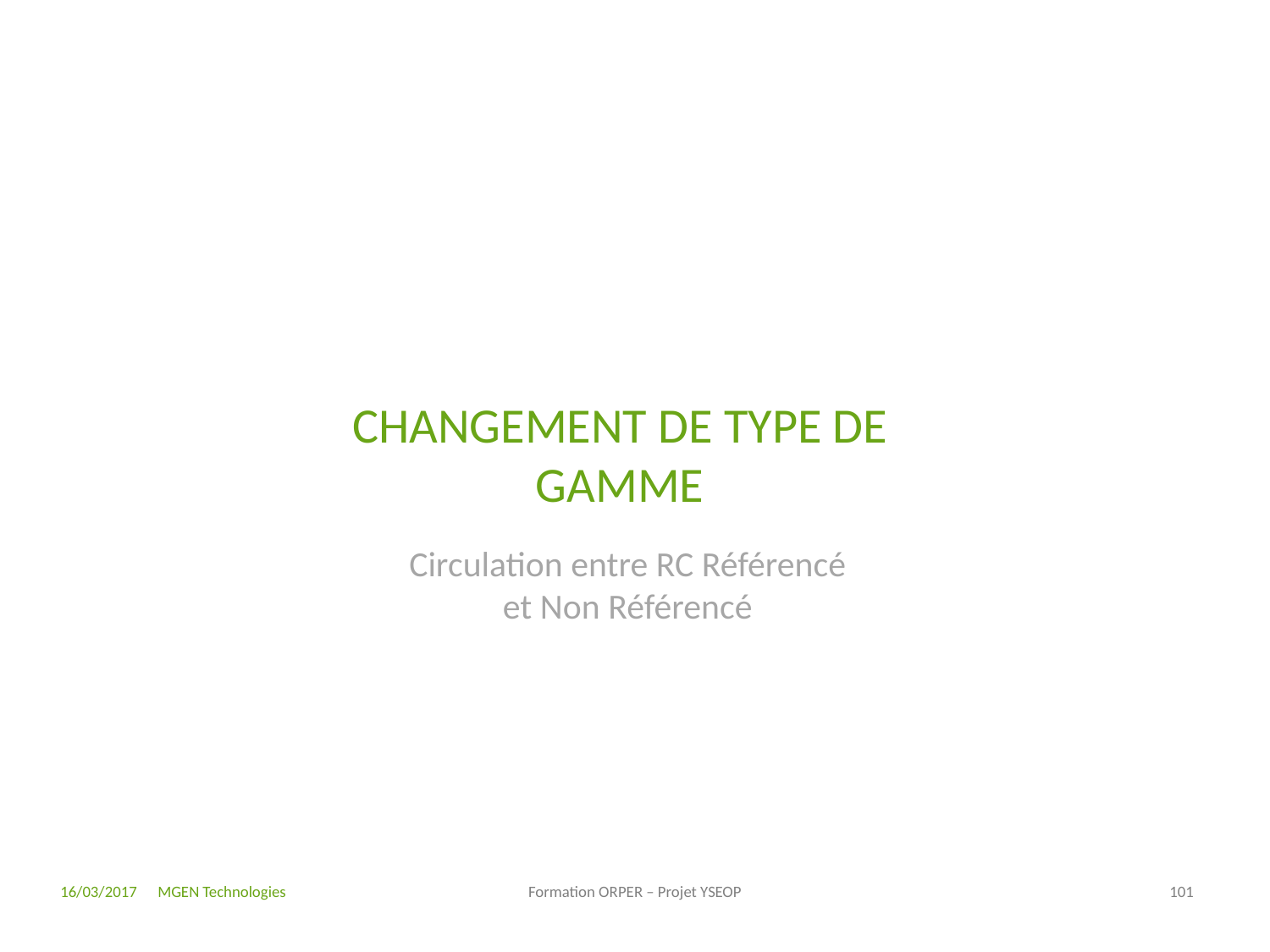

# Changement de type de gamme
Circulation entre RC Référencé et Non Référencé
16/03/2017
Formation ORPER – Projet YSEOP
101